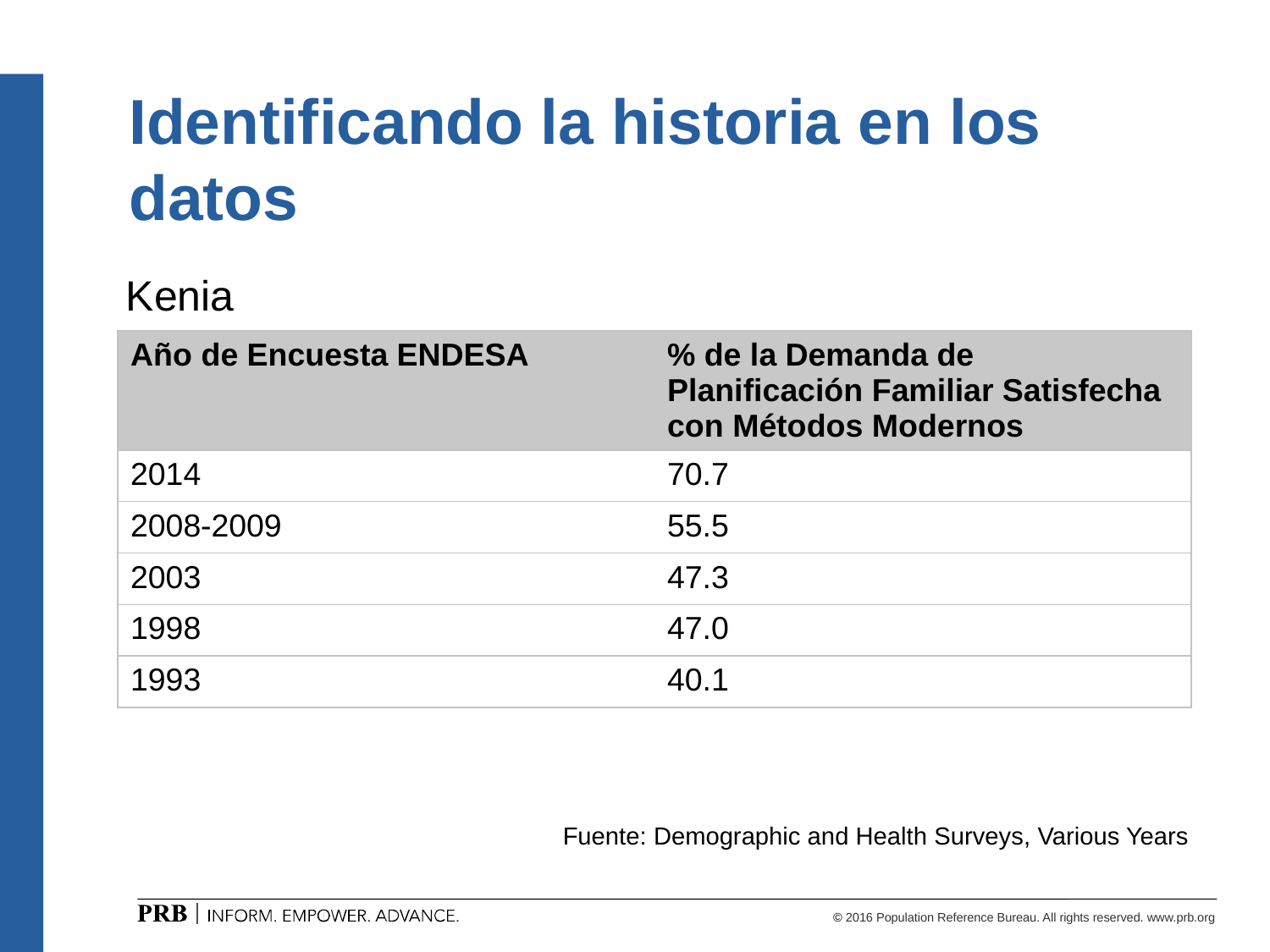

# Identificando la historia en los datos
Kenia
| Año de Encuesta ENDESA | % de la Demanda de Planificación Familiar Satisfecha con Métodos Modernos |
| --- | --- |
| 2014 | 70.7 |
| 2008-2009 | 55.5 |
| 2003 | 47.3 |
| 1998 | 47.0 |
| 1993 | 40.1 |
Fuente: Demographic and Health Surveys, Various Years